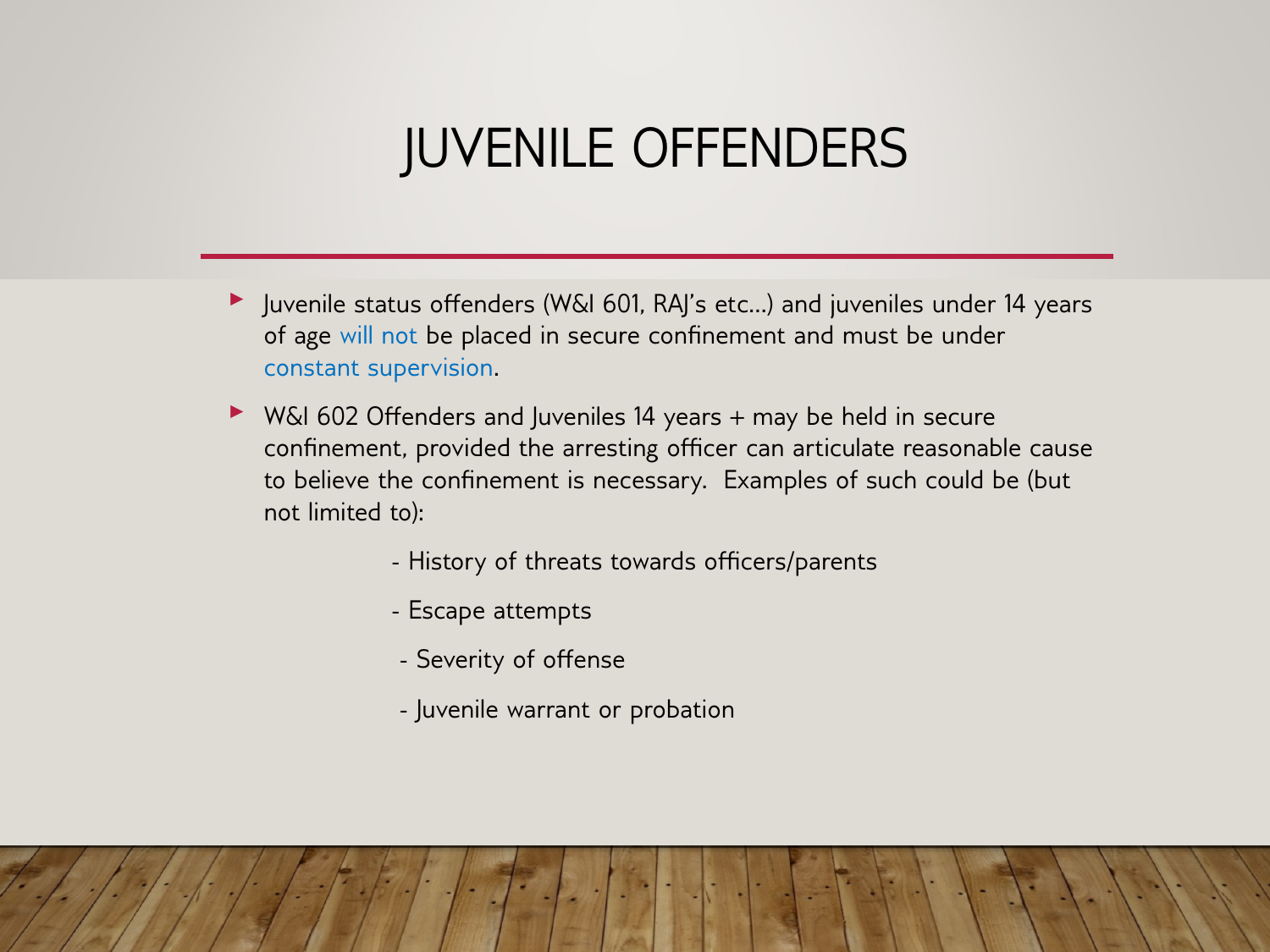

# JUVENILE OFFENDERS
Juvenile status offenders (W&I 601, RAJ’s etc…) and juveniles under 14 years of age will not be placed in secure confinement and must be under constant supervision.
W&I 602 Offenders and Juveniles 14 years + may be held in secure confinement, provided the arresting officer can articulate reasonable cause to believe the confinement is necessary.  Examples of such could be (but not limited to):
		- History of threats towards officers/parents
		- Escape attempts
		 - Severity of offense
		 - Juvenile warrant or probation